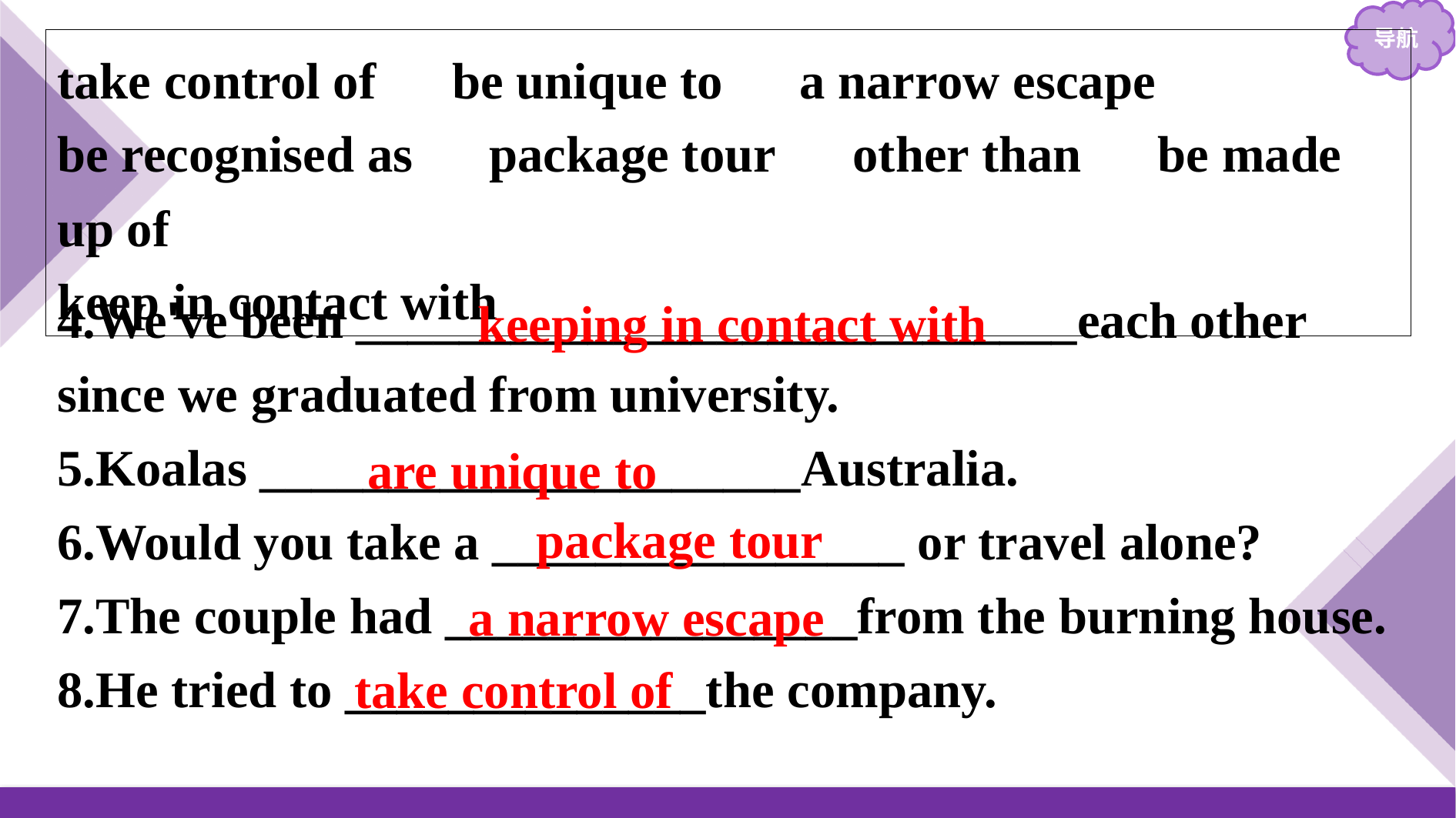

take control of　be unique to　a narrow escape
be recognised as　package tour　other than　be made up of
keep in contact with
4.We've been ____________________________each other since we graduated from university.
5.Koalas _____________________Australia.
6.Would you take a ________________ or travel alone?
7.The couple had ________________from the burning house.
8.He tried to ______________the company.
keeping in contact with
are unique to
package tour
a narrow escape
take control of